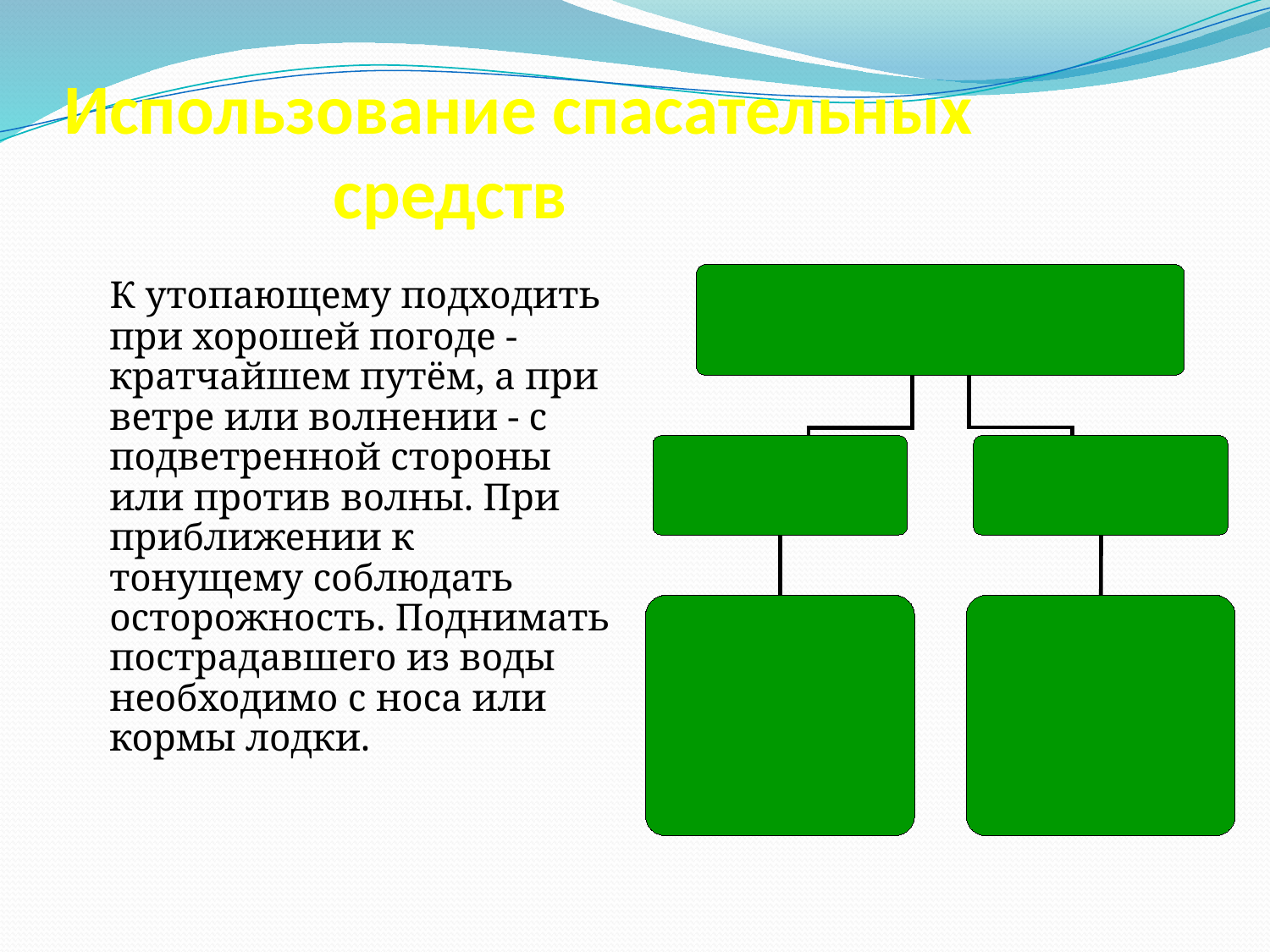

# Использование спасательных средств
   К утопающему подходить при хорошей погоде - кратчайшем путём, а при ветре или волнении - с подветренной стороны или против волны. При приближении к тонущему соблюдать осторожность. Поднимать пострадавшего из воды необходимо с носа или кормы лодки.